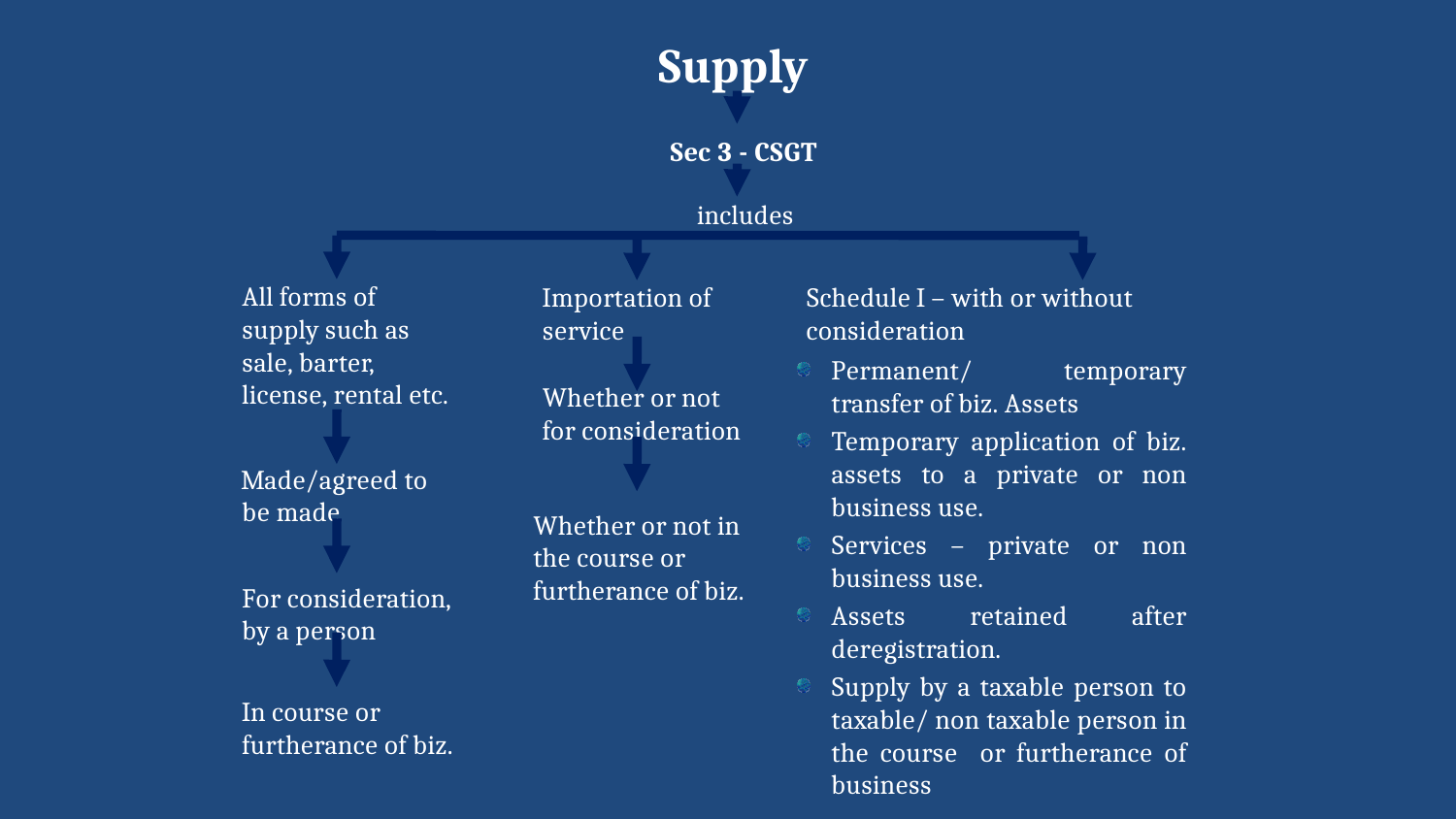

Supply
Sec 3 - CSGT
includes
All forms of supply such as sale, barter, license, rental etc.
Importation of service
Schedule I – with or without consideration
Permanent/ temporary transfer of biz. Assets
Temporary application of biz. assets to a private or non business use.
Services – private or non business use.
Assets retained after deregistration.
Supply by a taxable person to taxable/ non taxable person in the course  or furtherance of business
Whether or not for consideration
Made/agreed to be made
Whether or not in the course or furtherance of biz.
For consideration, by a person
In course or furtherance of biz.